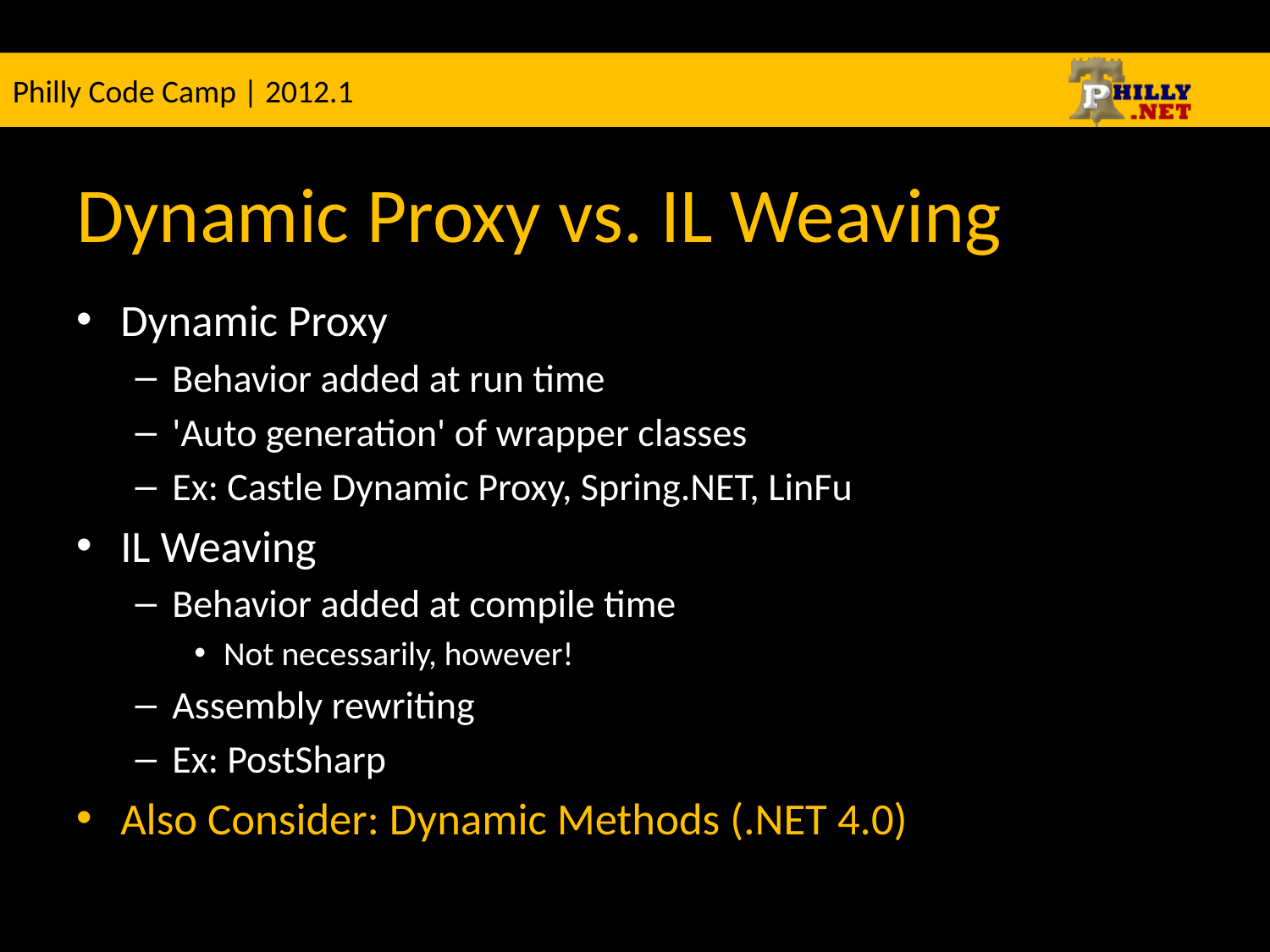

# Dynamic Proxy vs. IL Weaving
Dynamic Proxy
Behavior added at run time
'Auto generation' of wrapper classes
Ex: Castle Dynamic Proxy, Spring.NET, LinFu
IL Weaving
Behavior added at compile time
Not necessarily, however!
Assembly rewriting
Ex: PostSharp
Also Consider: Dynamic Methods (.NET 4.0)